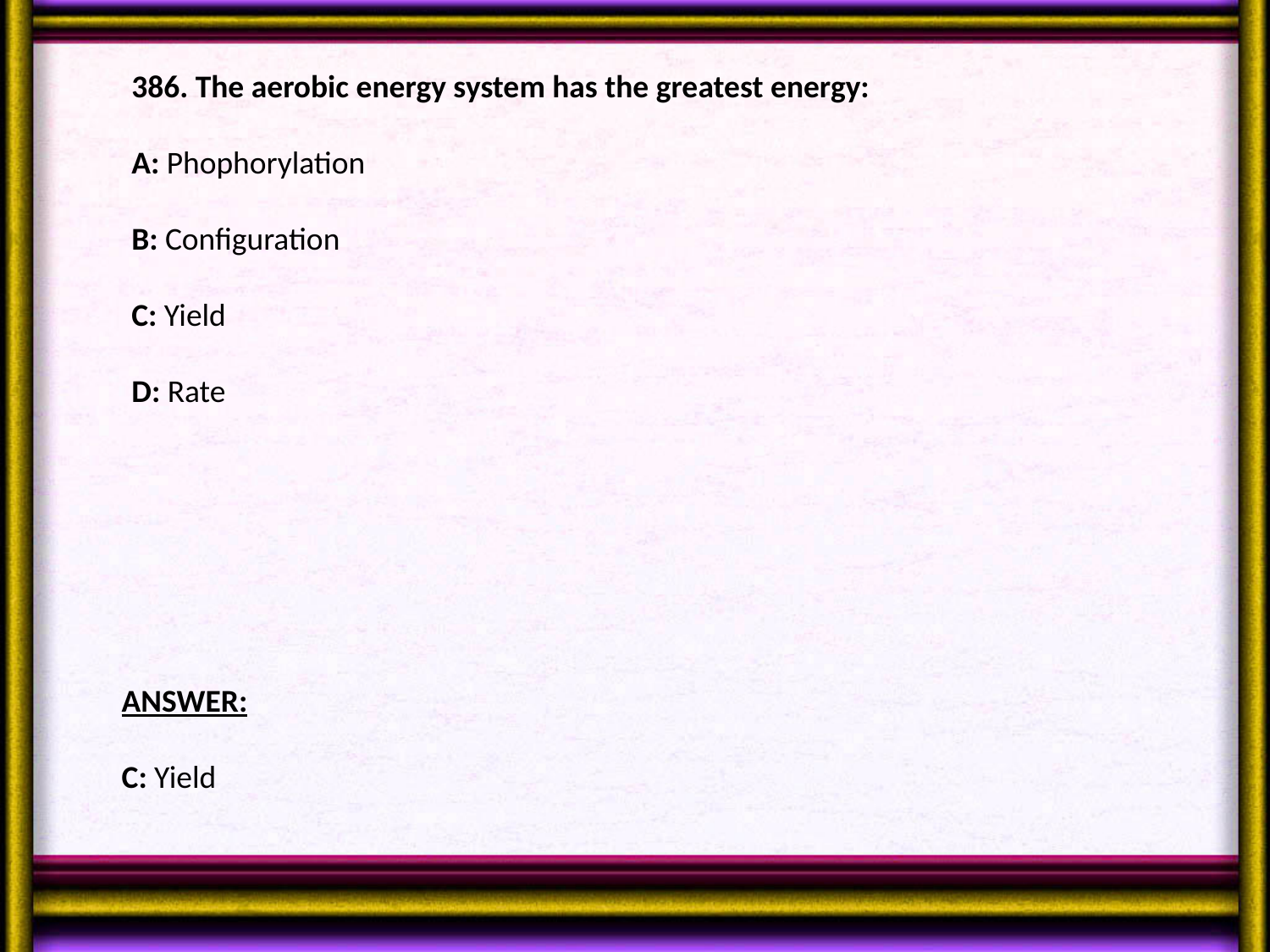

386. The aerobic energy system has the greatest energy:

A: Phophorylation
B: Configuration
C: Yield
D: Rate

ANSWER:

C: Yield